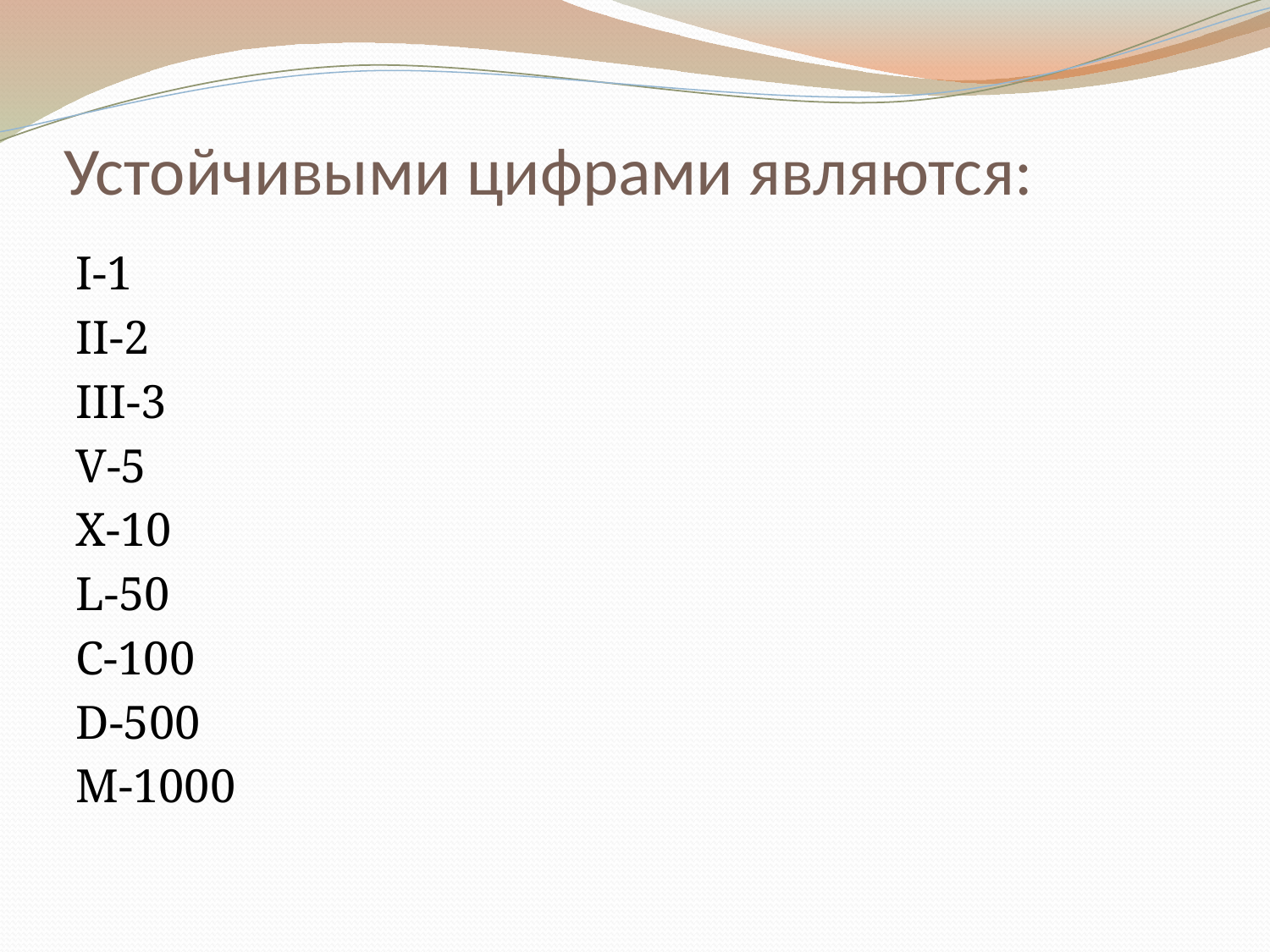

# Устойчивыми цифрами являются:
I-1
II-2
III-3
V-5
X-10
L-50
C-100
D-500
M-1000